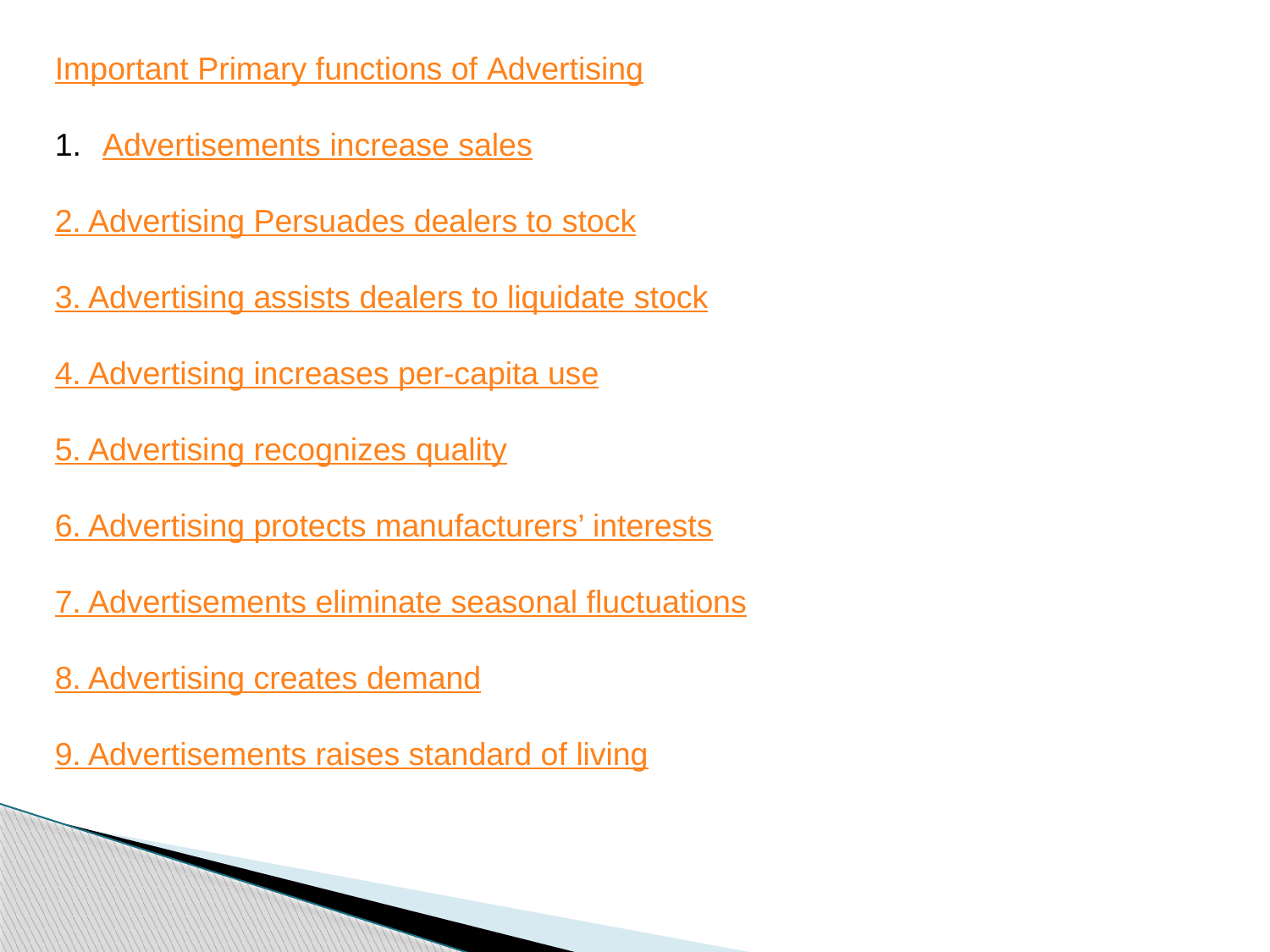

Important Primary functions of Advertising

Advertisements increase sales

2. Advertising Persuades dealers to stock

3. Advertising assists dealers to liquidate stock

4. Advertising increases per-capita use

5. Advertising recognizes quality

6. Advertising protects manufacturers’ interests

7. Advertisements eliminate seasonal fluctuations

8. Advertising creates demand

9. Advertisements raises standard of living